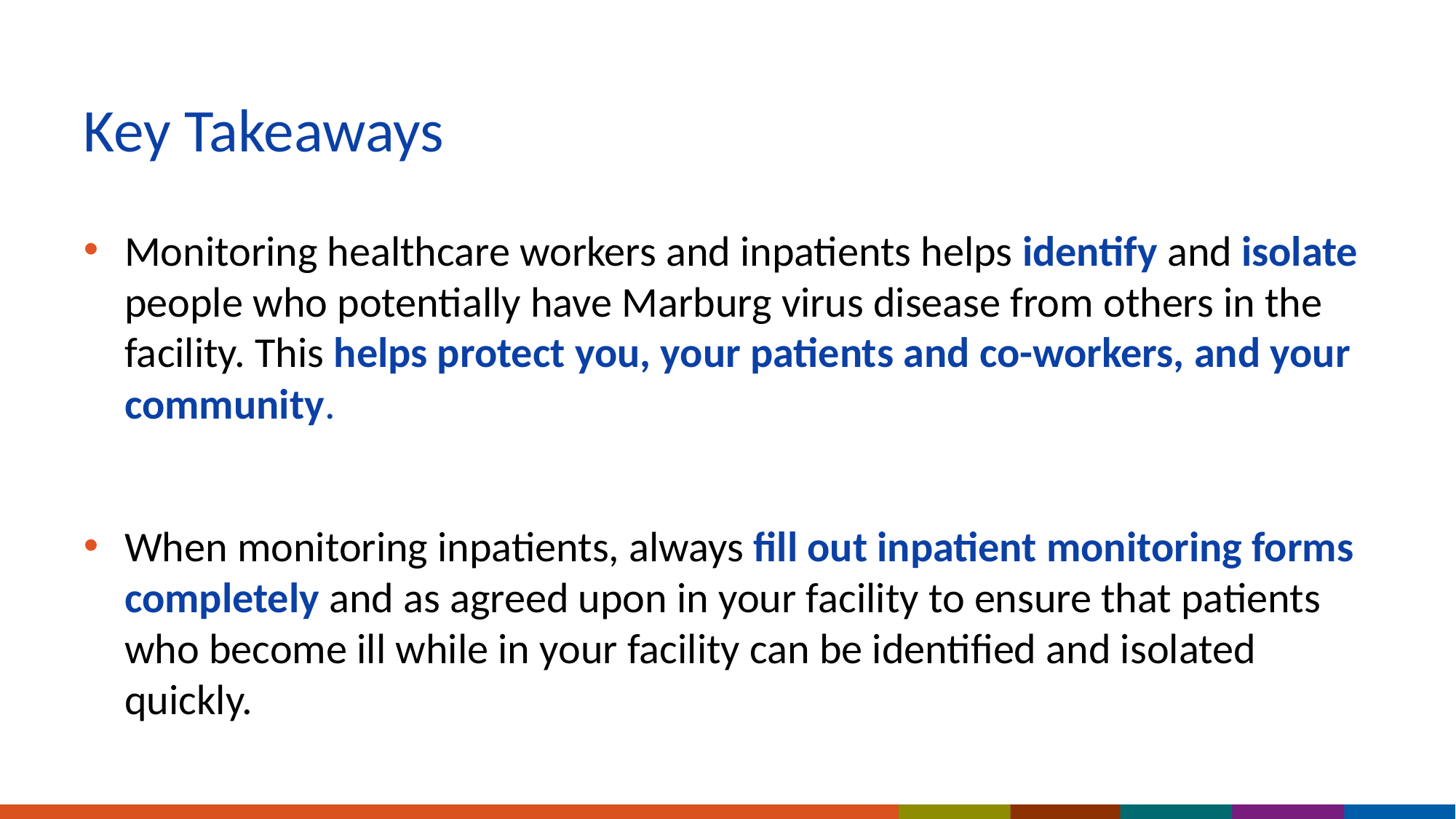

# Key Takeaways
Monitoring healthcare workers and inpatients helps identify and isolate people who potentially have Marburg virus disease from others in the facility. This helps protect you, your patients and co-workers, and your community.

When monitoring inpatients, always fill out inpatient monitoring forms completely and as agreed upon in your facility to ensure that patients who become ill while in your facility can be identified and isolated quickly.